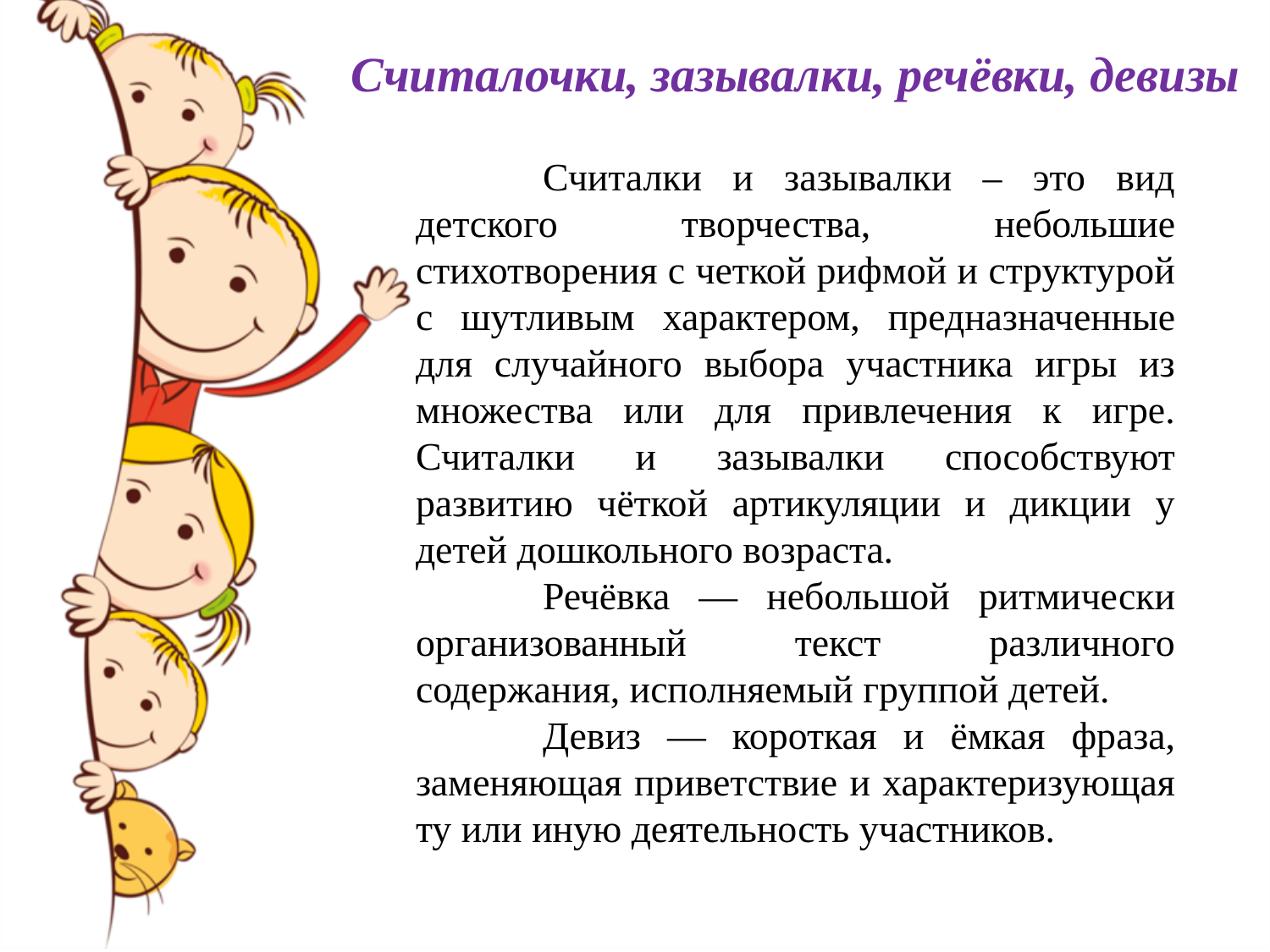

Считалочки, зазывалки, речёвки, девизы
	Считалки и зазывалки – это вид детского творчества, небольшие стихотворения с четкой рифмой и структурой с шутливым характером, предназначенные для случайного выбора участника игры из множества или для привлечения к игре. Считалки и зазывалки способствуют развитию чёткой артикуляции и дикции у детей дошкольного возраста.
	Речёвка — небольшой ритмически организованный текст различного содержания, исполняемый группой детей.
	Девиз — короткая и ёмкая фраза, заменяющая приветствие и характеризующая ту или иную деятельность участников.